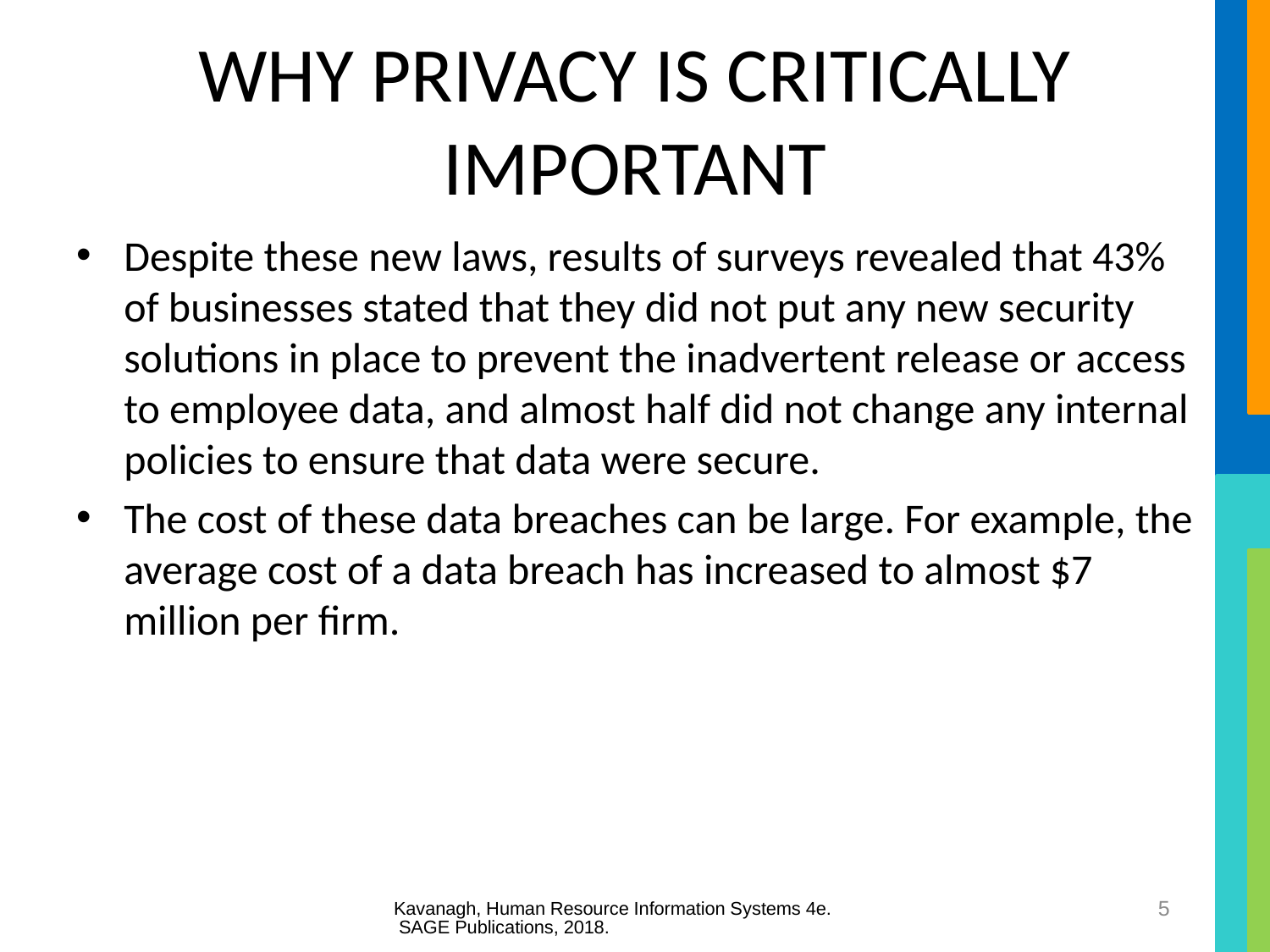

# WHY PRIVACY IS CRITICALLY IMPORTANT
Despite these new laws, results of surveys revealed that 43% of businesses stated that they did not put any new security solutions in place to prevent the inadvertent release or access to employee data, and almost half did not change any internal policies to ensure that data were secure.
The cost of these data breaches can be large. For example, the average cost of a data breach has increased to almost $7 million per firm.
Kavanagh, Human Resource Information Systems 4e. SAGE Publications, 2018.
5